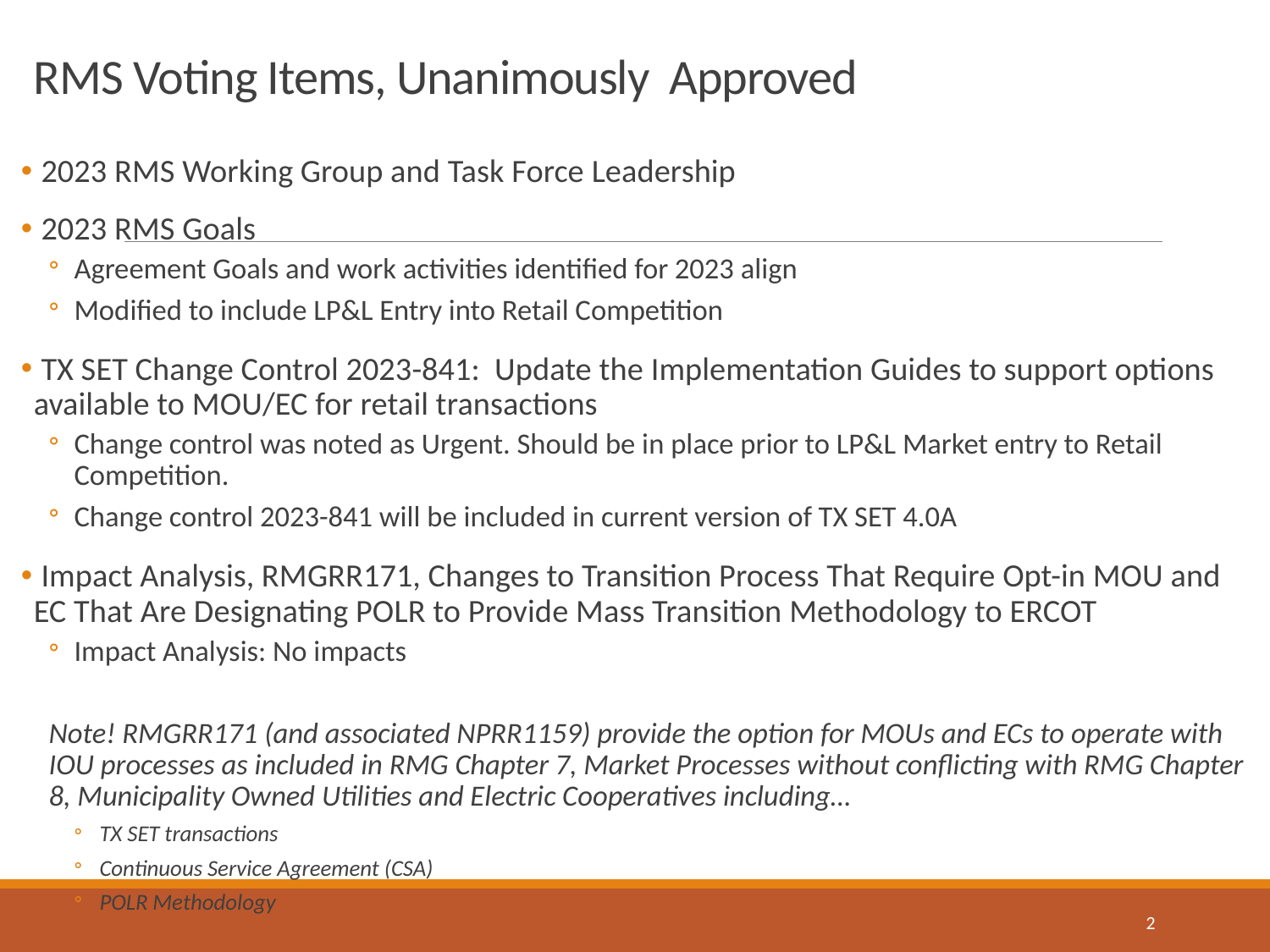

# RMS Voting Items, Unanimously  Approved
 2023 RMS Working Group and Task Force Leadership
 2023 RMS Goals
Agreement Goals and work activities identified for 2023 align
Modified to include LP&L Entry into Retail Competition
 TX SET Change Control 2023-841:  Update the Implementation Guides to support options  available to MOU/EC for retail transactions
Change control was noted as Urgent. Should be in place prior to LP&L Market entry to Retail Competition.
Change control 2023-841 will be included in current version of TX SET 4.0A
 Impact Analysis, RMGRR171, Changes to Transition Process That Require Opt-in MOU and EC That Are Designating POLR to Provide Mass Transition Methodology to ERCOT
Impact Analysis: No impacts

Note! RMGRR171 (and associated NPRR1159) provide the option for MOUs and ECs to operate with IOU processes as included in RMG Chapter 7, Market Processes without conflicting with RMG Chapter 8, Municipality Owned Utilities and Electric Cooperatives including…
TX SET transactions
Continuous Service Agreement (CSA)
POLR Methodology

2